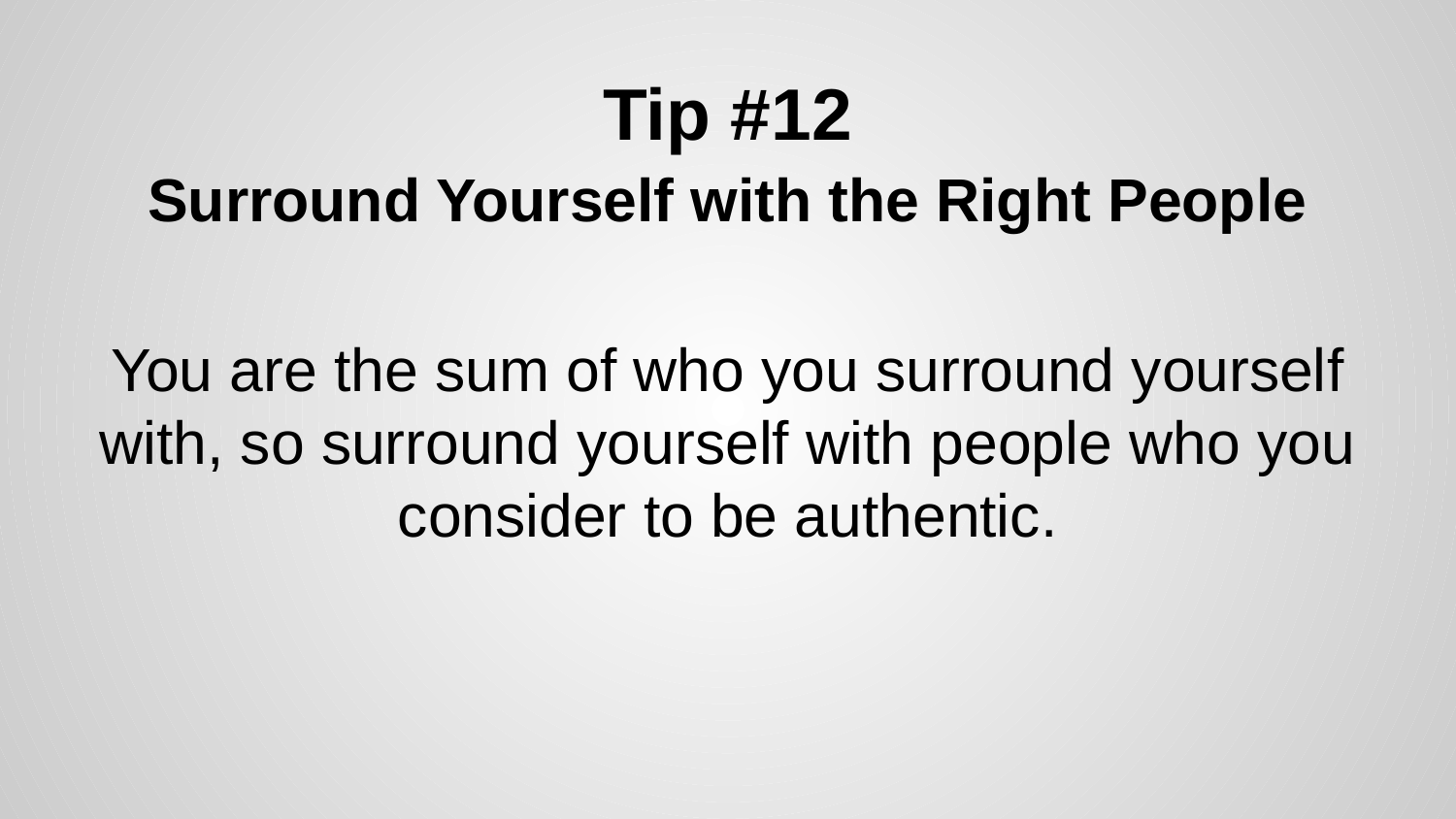

# Tip #12

Surround Yourself with the Right People

You are the sum of who you surround yourself with, so surround yourself with people who you consider to be authentic.